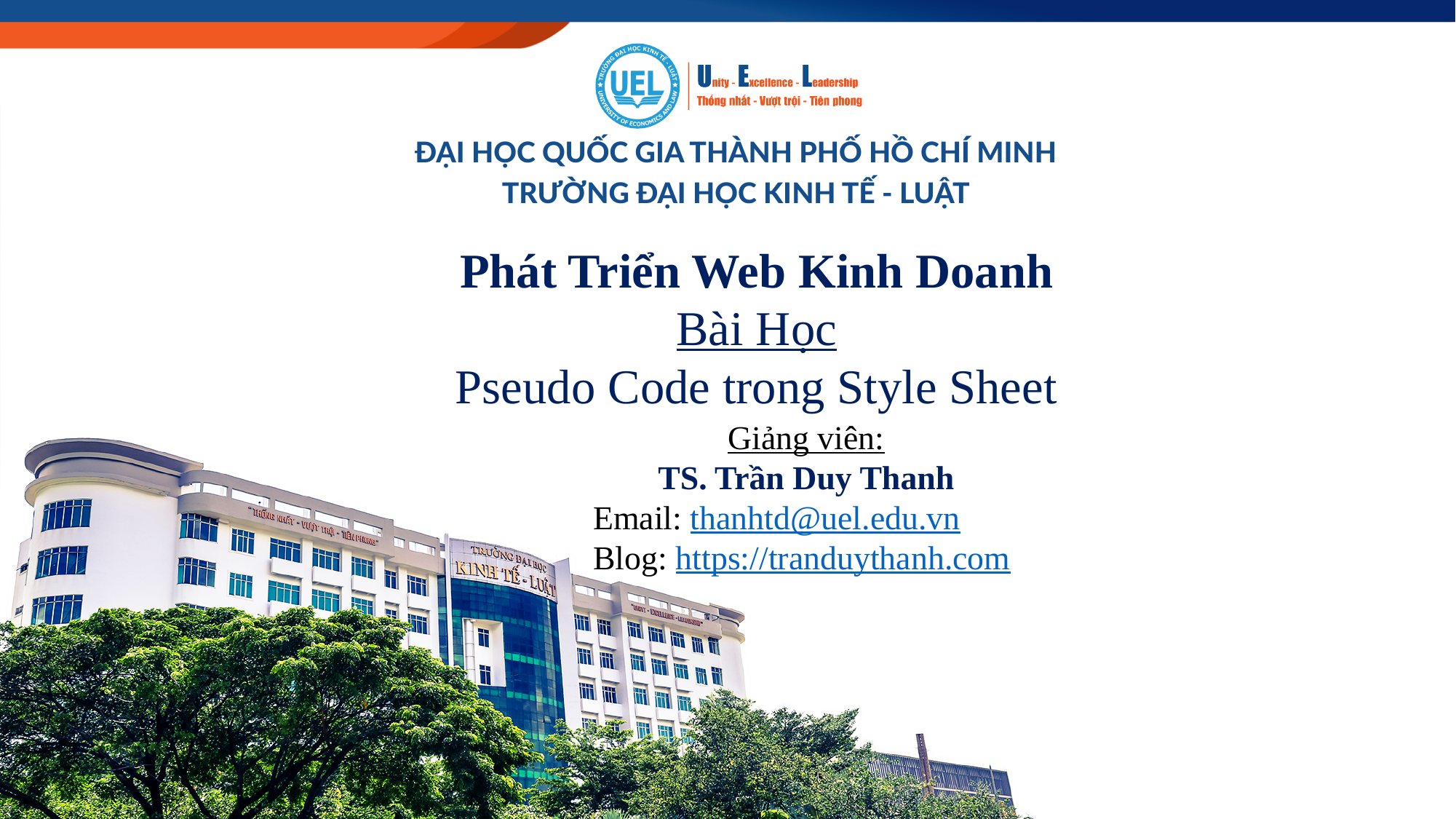

Phát Triển Web Kinh Doanh
Bài Học
Pseudo Code trong Style Sheet
Giảng viên:
TS. Trần Duy Thanh
Email: thanhtd@uel.edu.vn
Blog: https://tranduythanh.com